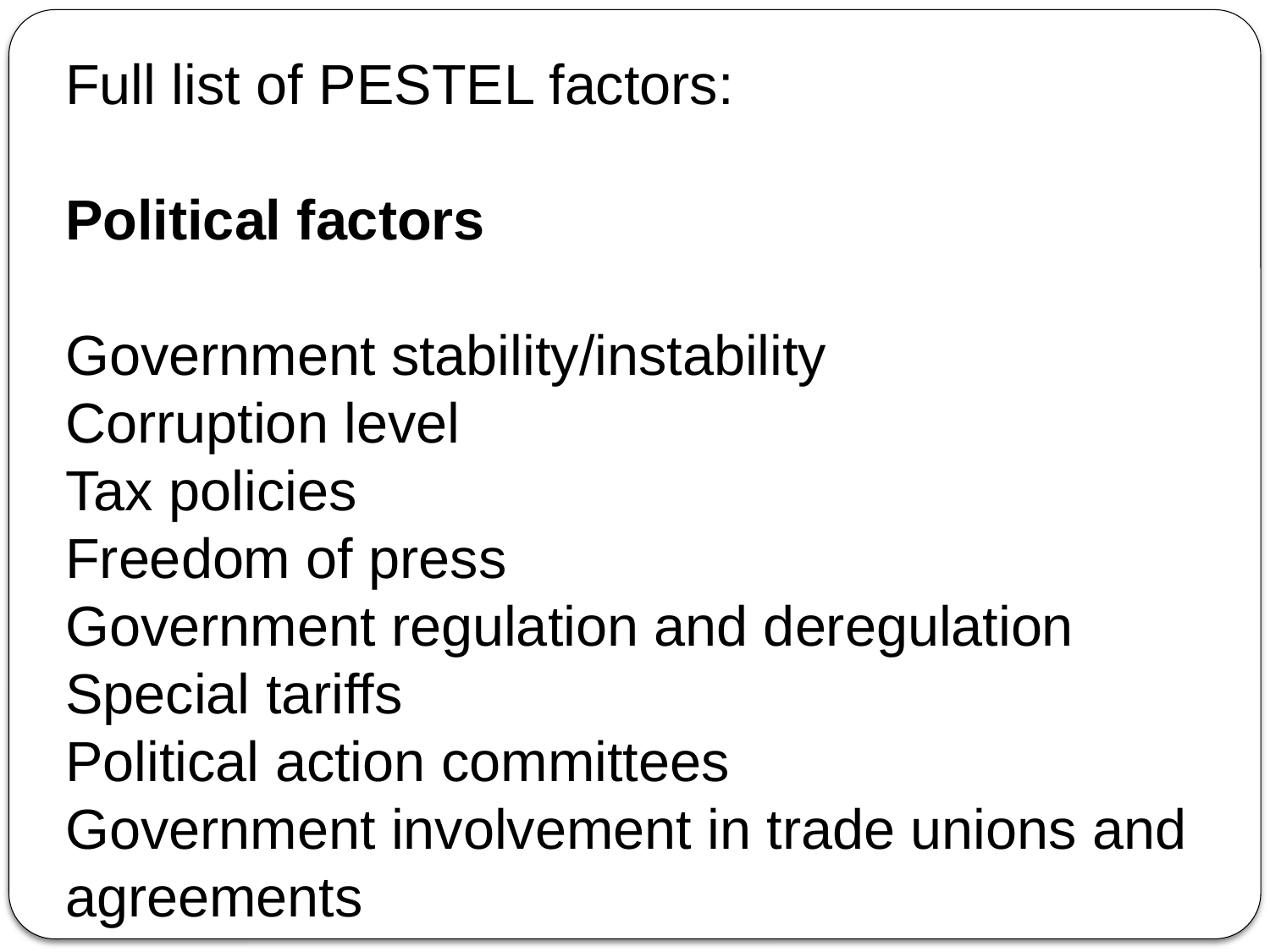

Full list of PESTEL factors:

Political factors

Government stability/instability
Corruption level
Tax policies
Freedom of press
Government regulation and deregulation
Special tariffs
Political action committees
Government involvement in trade unions and agreements